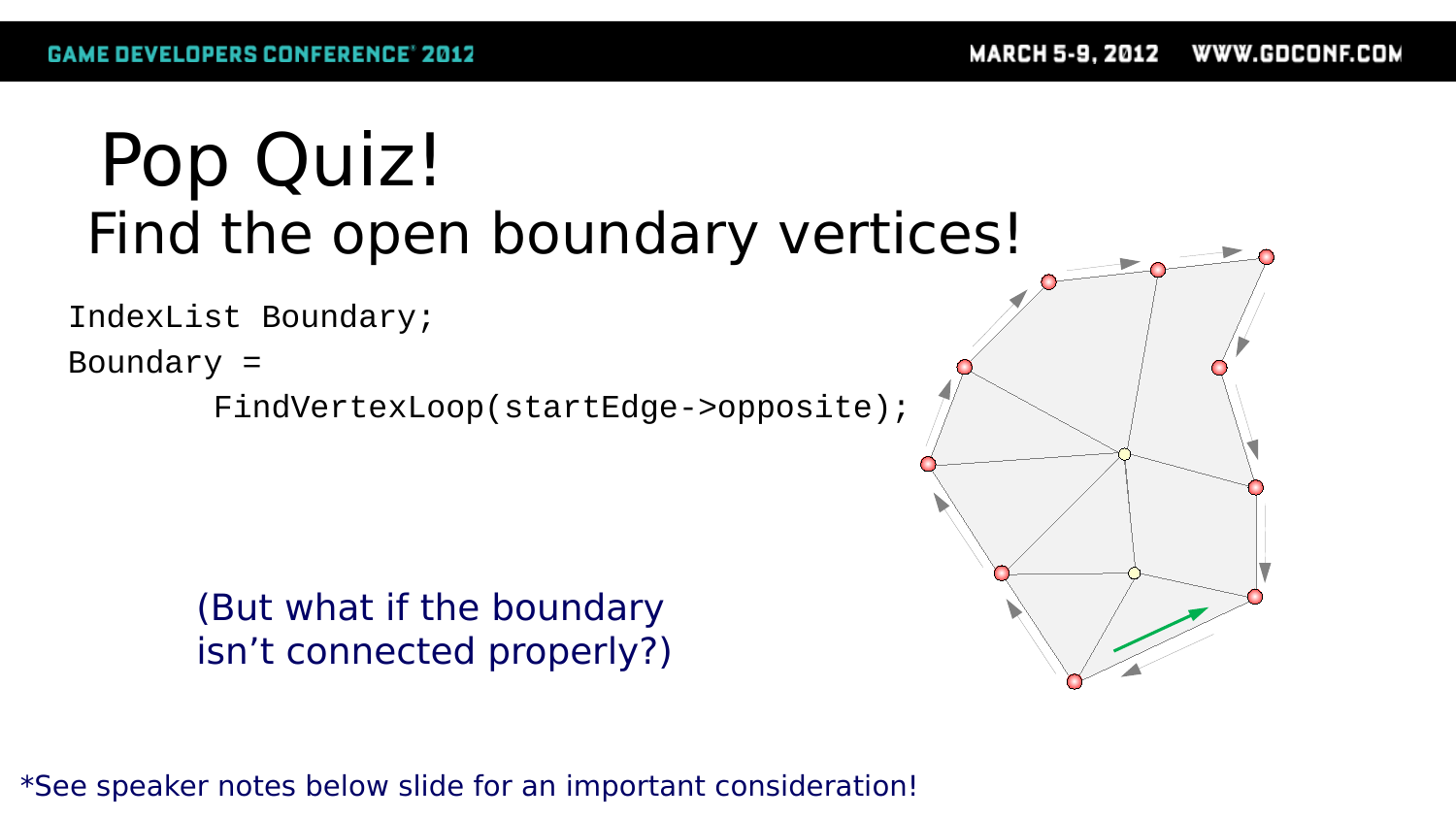

# Pop Quiz!
Find the open boundary vertices!

IndexList Boundary;
Boundary =
	FindVertexLoop(startEdge->opposite);

(But what if the boundary isn’t connected properly?)

d
*See speaker notes below slide for an important consideration!